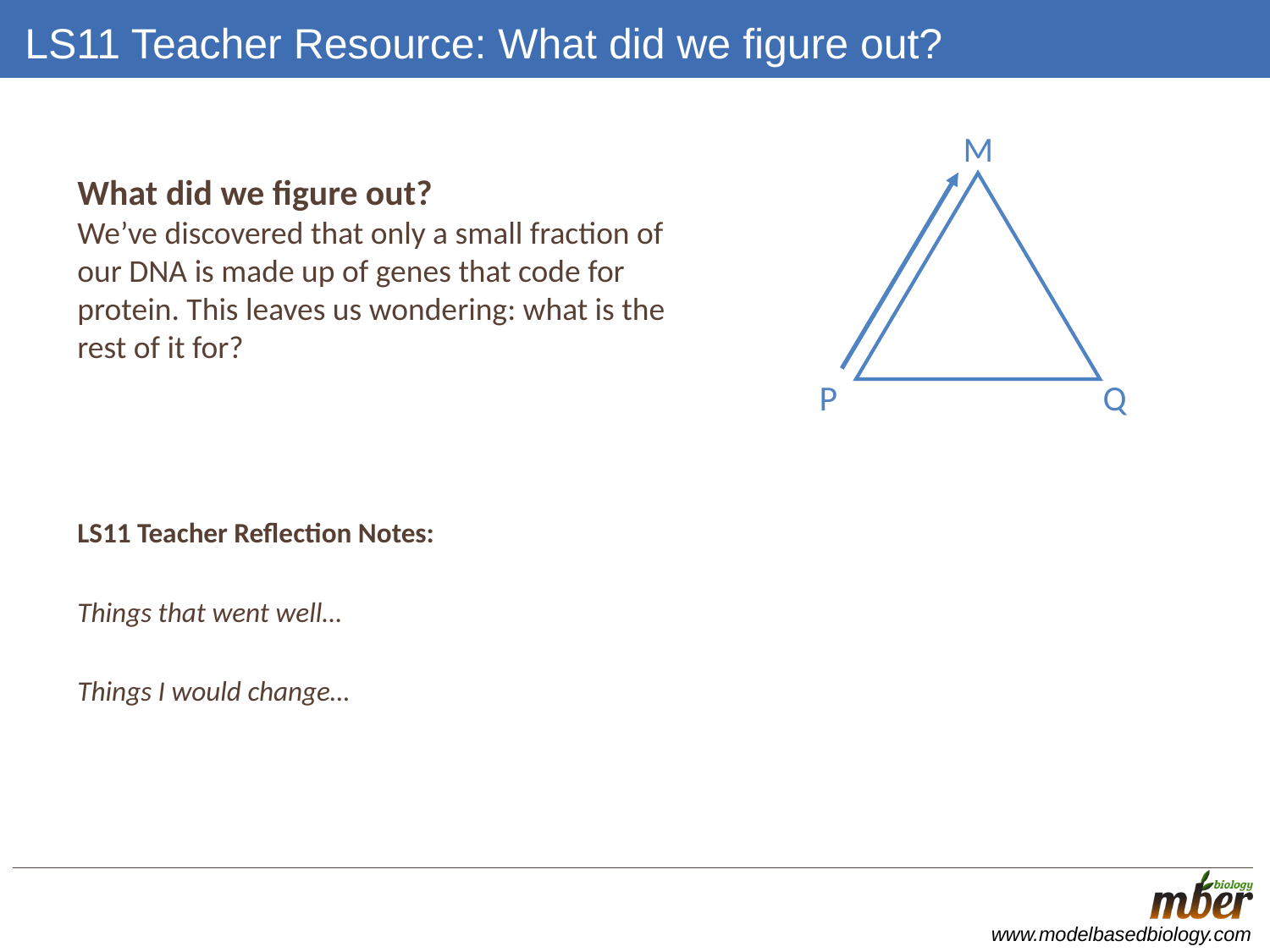

# LS11 Teacher Resource: What did we figure out?
M

Q
P
What did we figure out?
We’ve discovered that only a small fraction of our DNA is made up of genes that code for protein. This leaves us wondering: what is the rest of it for?

LS11 Teacher Reflection Notes:

Things that went well…

Things I would change…